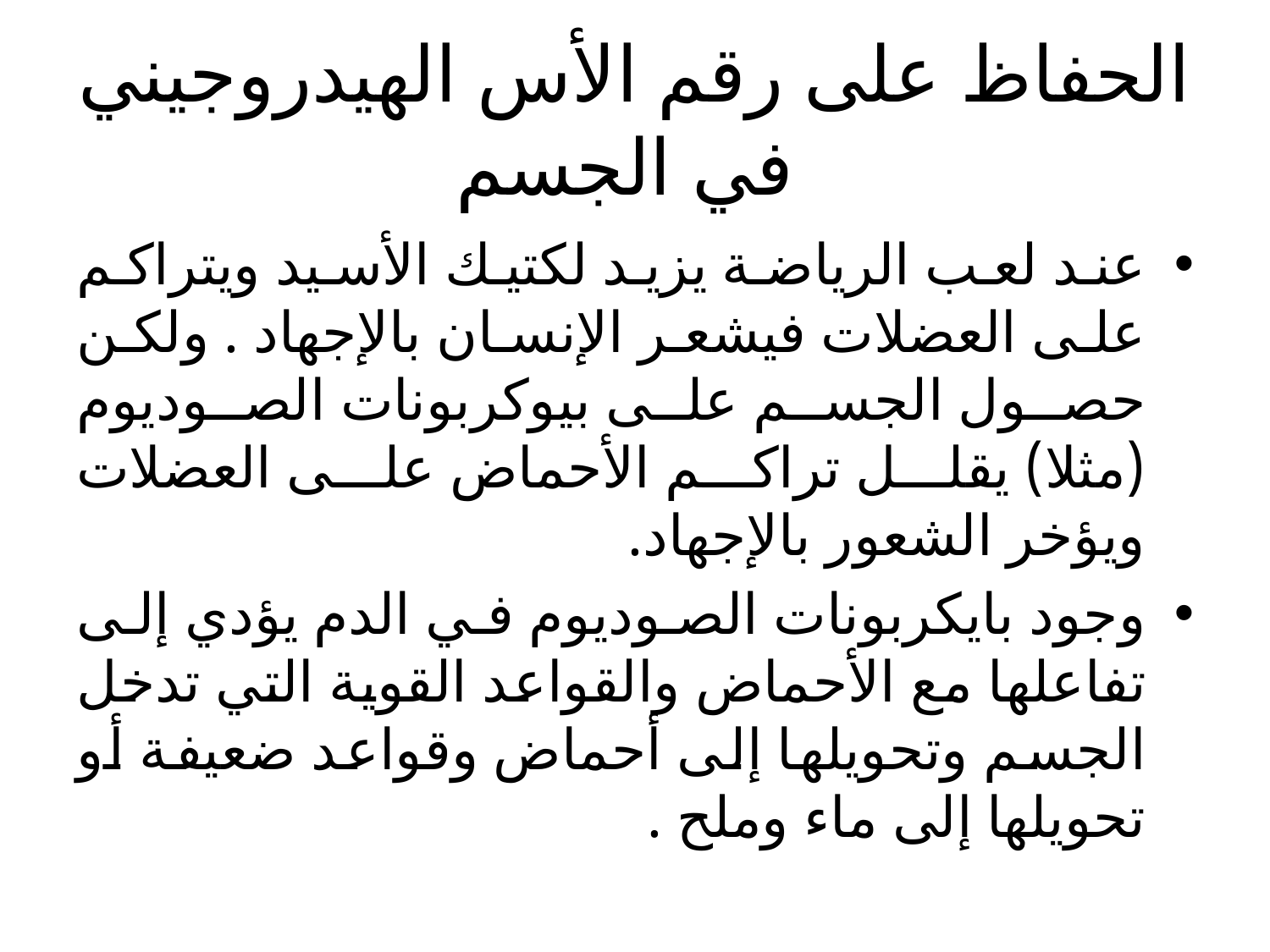

# الحفاظ على رقم الأس الهيدروجيني في الجسم
عند لعب الرياضة يزيد لكتيك الأسيد ويتراكم على العضلات فيشعر الإنسان بالإجهاد . ولكن حصول الجسم على بيوكربونات الصوديوم (مثلا) يقلل تراكم الأحماض على العضلات ويؤخر الشعور بالإجهاد.
وجود بايكربونات الصوديوم في الدم يؤدي إلى تفاعلها مع الأحماض والقواعد القوية التي تدخل الجسم وتحويلها إلى أحماض وقواعد ضعيفة أو تحويلها إلى ماء وملح .